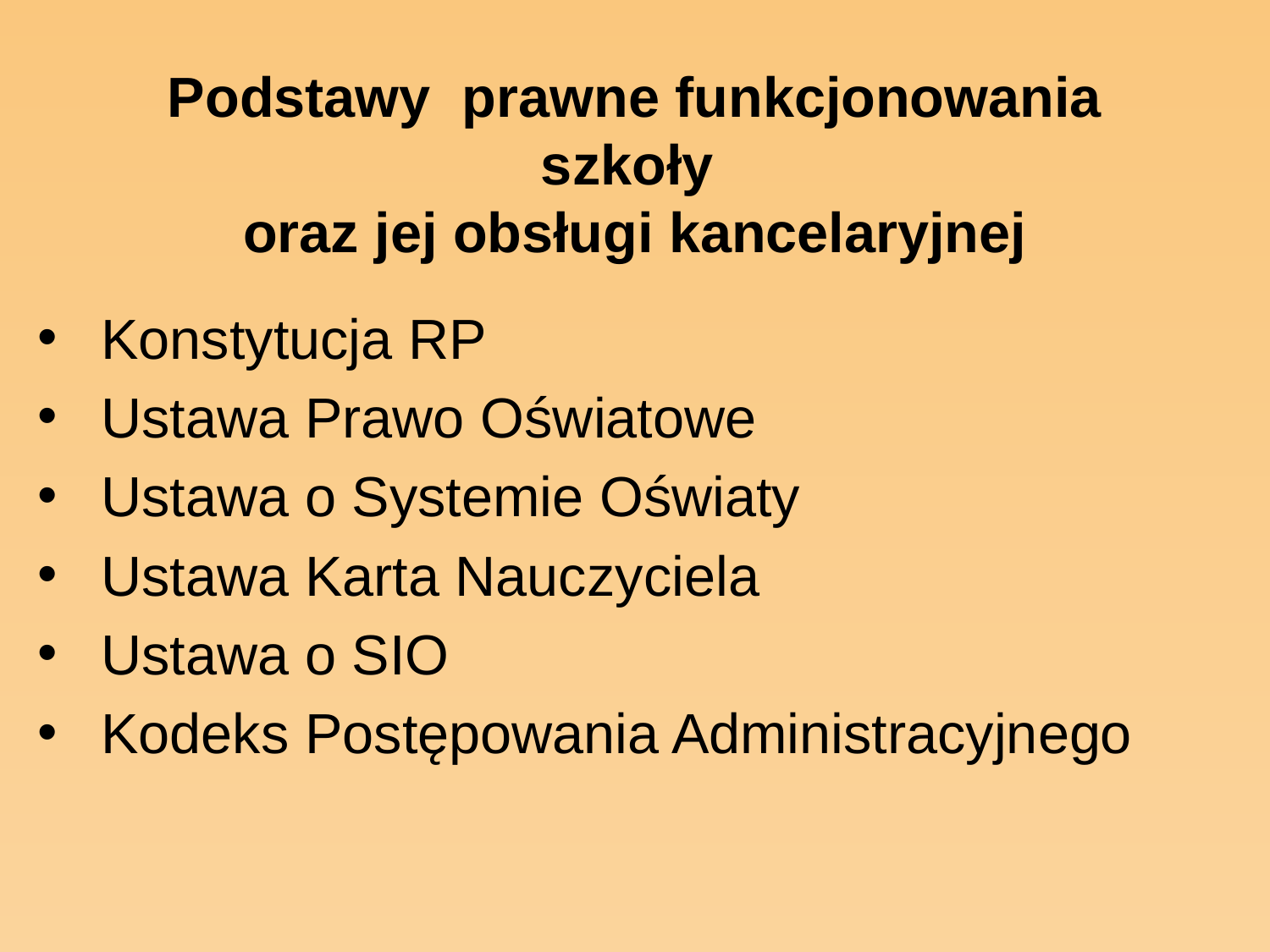

# Podstawy  prawne funkcjonowania szkoły oraz jej obsługi kancelaryjnej
Konstytucja RP
Ustawa Prawo Oświatowe
Ustawa o Systemie Oświaty
Ustawa Karta Nauczyciela
Ustawa o SIO
Kodeks Postępowania Administracyjnego